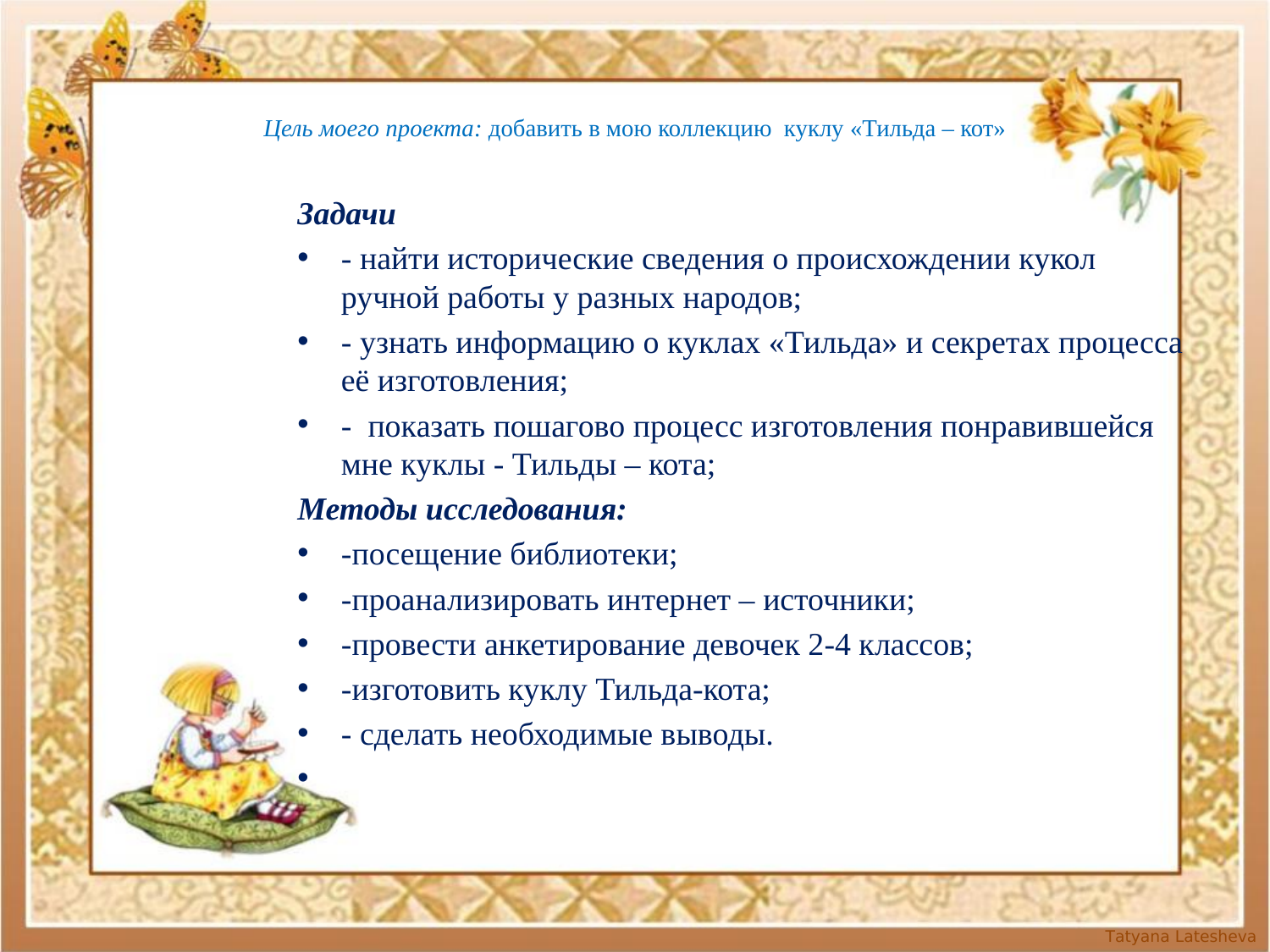

# Цель моего проекта: добавить в мою коллекцию  куклу «Тильда – кот»
Задачи
- найти исторические сведения о происхождении кукол ручной работы у разных народов;
- узнать информацию о куклах «Тильда» и секретах процесса её изготовления;
-  показать пошагово процесс изготовления понравившейся  мне куклы - Тильды – кота;
Методы исследования:
-посещение библиотеки;
-проанализировать интернет – источники;
-провести анкетирование девочек 2-4 классов;
-изготовить куклу Тильда-кота;
- сделать необходимые выводы.